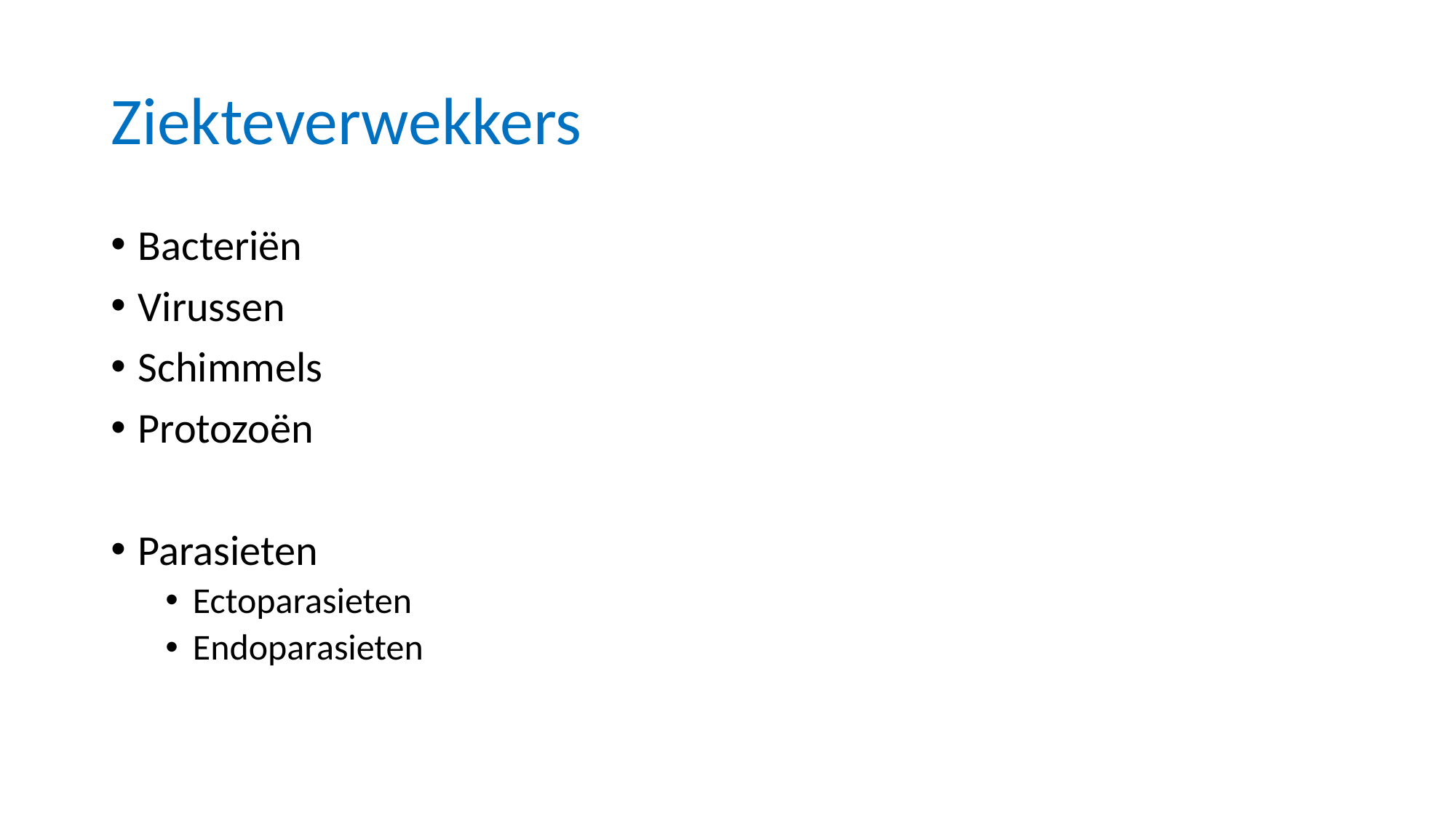

# Ziekteverwekkers
Bacteriën
Virussen
Schimmels
Protozoën

Parasieten
Ectoparasieten
Endoparasieten